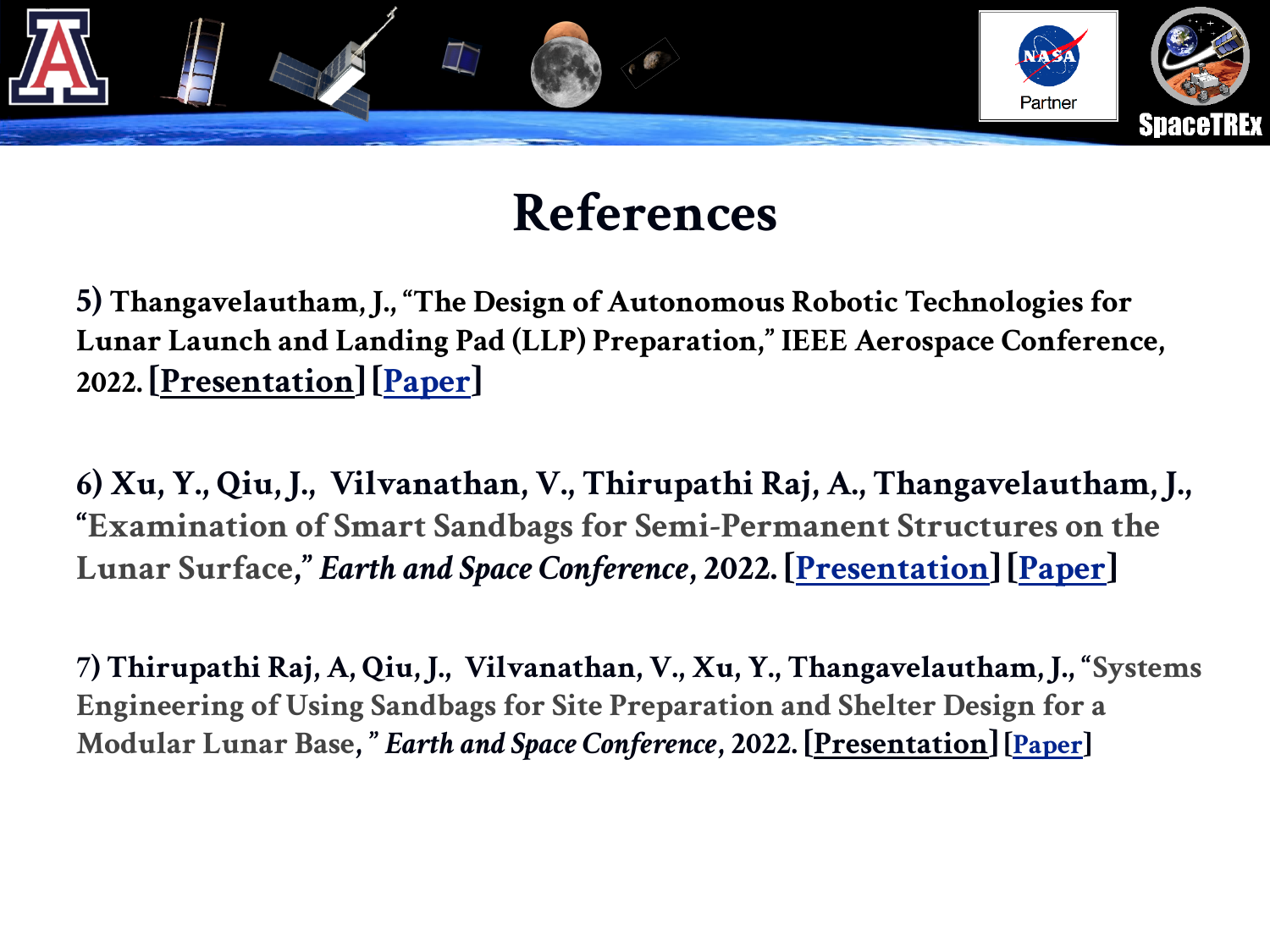

# References
5) Thangavelautham, J., “The Design of Autonomous Robotic Technologies for Lunar Launch and Landing Pad (LLP) Preparation,” IEEE Aerospace Conference, 2022. [Presentation] [Paper]

6) Xu, Y., Qiu, J.,  Vilvanathan, V., Thirupathi Raj, A., Thangavelautham, J., “Examination of Smart Sandbags for Semi-Permanent Structures on the Lunar Surface,” Earth and Space Conference, 2022. [Presentation] [Paper]

7) Thirupathi Raj, A, Qiu, J.,  Vilvanathan, V., Xu, Y., Thangavelautham, J., “Systems Engineering of Using Sandbags for Site Preparation and Shelter Design for a Modular Lunar Base, ” Earth and Space Conference, 2022. [Presentation] [Paper]

Link: